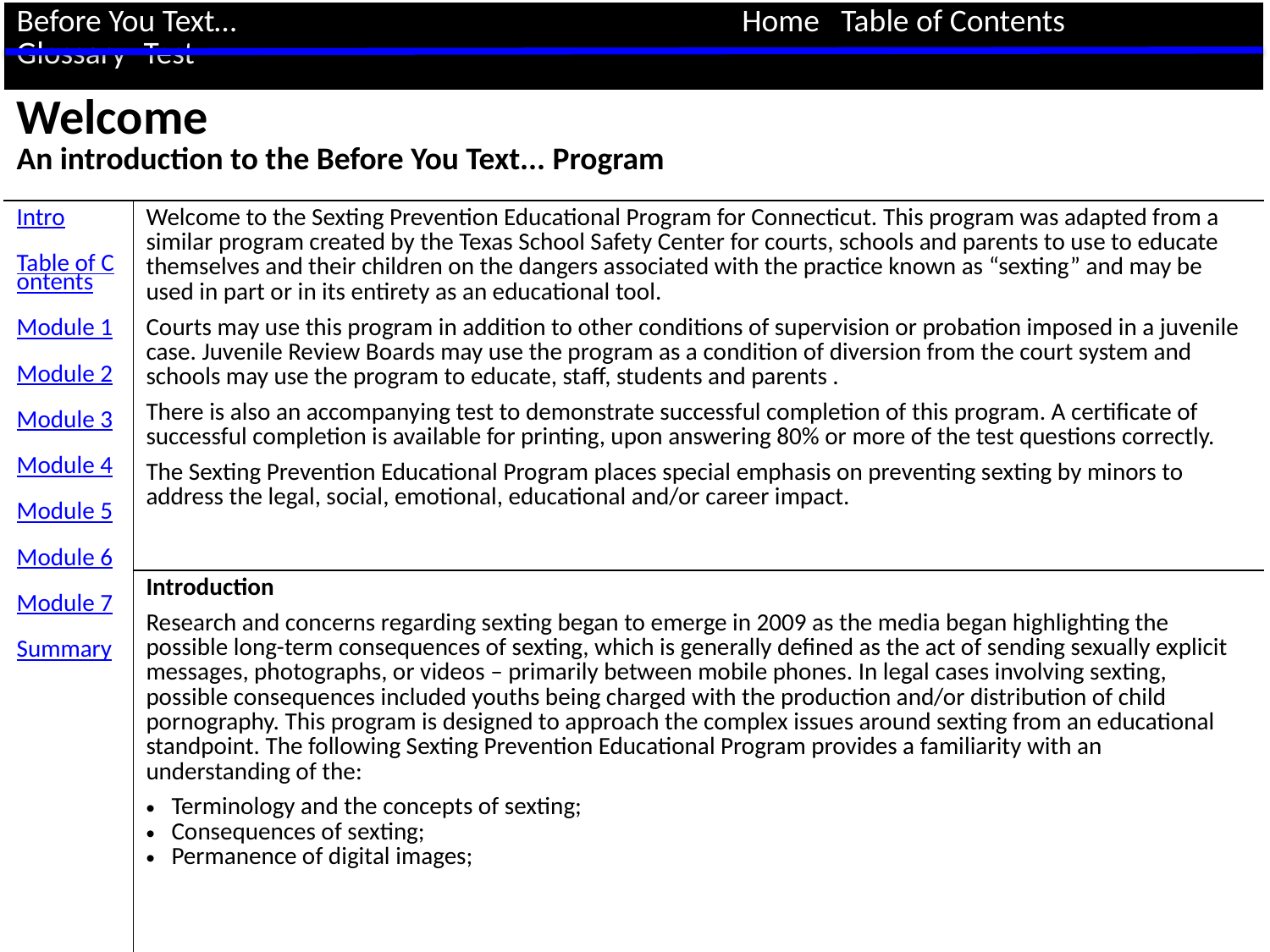

| Before You Text… Home Table of Contents Glossary Test |  |
| --- | --- |
| Welcome An introduction to the Before You Text... Program |  |
| Intro Table of Contents Module 1 Module 2 Module 3 Module 4 Module 5 Module 6 Module 7 Summary | Welcome to the Sexting Prevention Educational Program for Connecticut. This program was adapted from a similar program created by the Texas School Safety Center for courts, schools and parents to use to educate themselves and their children on the dangers associated with the practice known as “sexting” and may be used in part or in its entirety as an educational tool. Courts may use this program in addition to other conditions of supervision or probation imposed in a juvenile case. Juvenile Review Boards may use the program as a condition of diversion from the court system and schools may use the program to educate, staff, students and parents . There is also an accompanying test to demonstrate successful completion of this program. A certificate of successful completion is available for printing, upon answering 80% or more of the test questions correctly. The Sexting Prevention Educational Program places special emphasis on preventing sexting by minors to address the legal, social, emotional, educational and/or career impact. |
|  | Introduction Research and concerns regarding sexting began to emerge in 2009 as the media began highlighting the possible long-term consequences of sexting, which is generally defined as the act of sending sexually explicit messages, photographs, or videos – primarily between mobile phones. In legal cases involving sexting, possible consequences included youths being charged with the production and/or distribution of child pornography. This program is designed to approach the complex issues around sexting from an educational standpoint. The following Sexting Prevention Educational Program provides a familiarity with an understanding of the: Terminology and the concepts of sexting; Consequences of sexting; Permanence of digital images; |